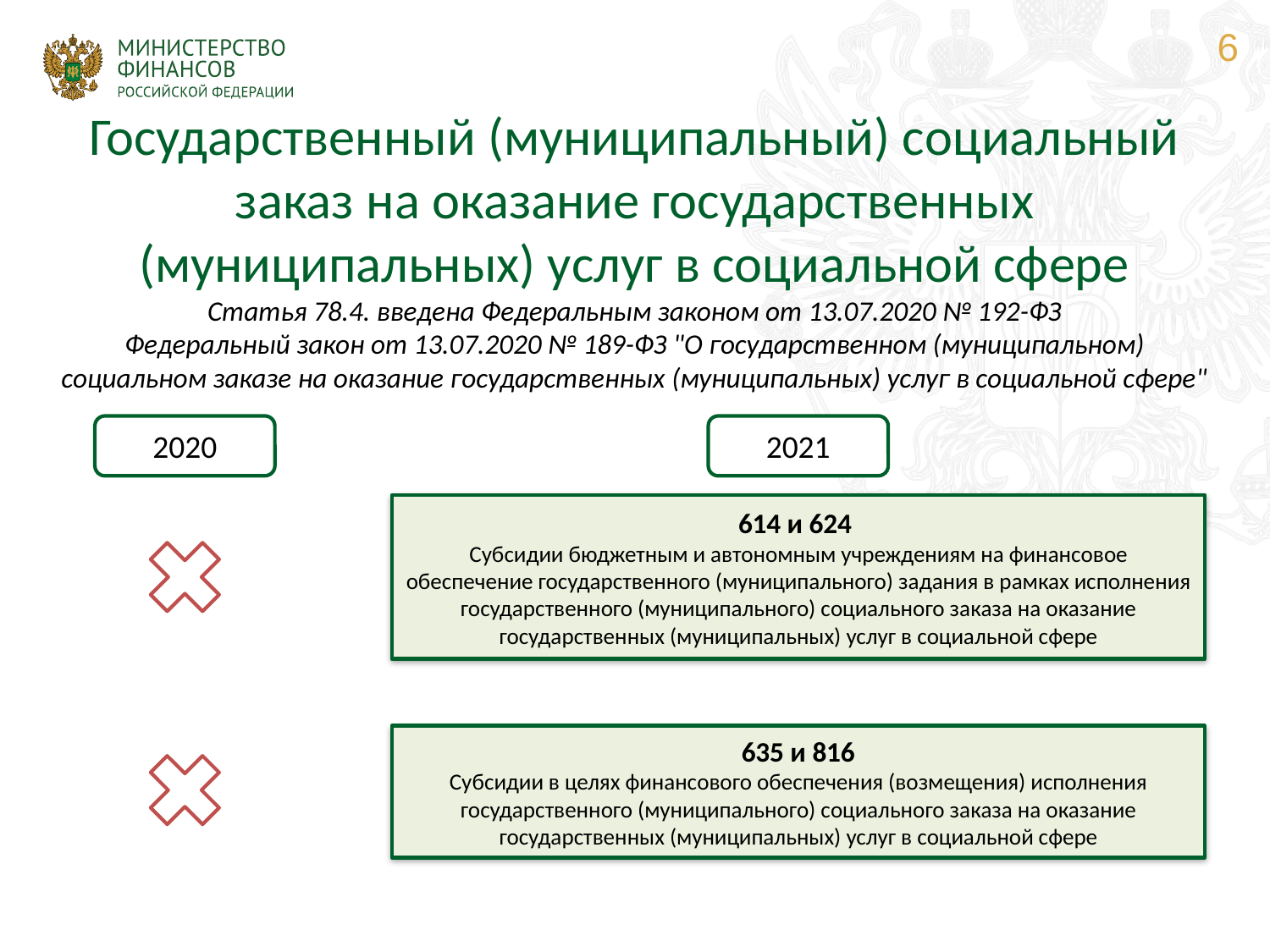

6
# Государственный (муниципальный) социальный заказ на оказание государственных (муниципальных) услуг в социальной сфере Статья 78.4. введена Федеральным законом от 13.07.2020 № 192-ФЗ Федеральный закон от 13.07.2020 № 189-ФЗ "О государственном (муниципальном) социальном заказе на оказание государственных (муниципальных) услуг в социальной сфере"
2020
2021
614 и 624
Субсидии бюджетным и автономным учреждениям на финансовое обеспечение государственного (муниципального) задания в рамках исполнения государственного (муниципального) социального заказа на оказание государственных (муниципальных) услуг в социальной сфере

635 и 816
Субсидии в целях финансового обеспечения (возмещения) исполнения государственного (муниципального) социального заказа на оказание государственных (муниципальных) услуг в социальной сфере